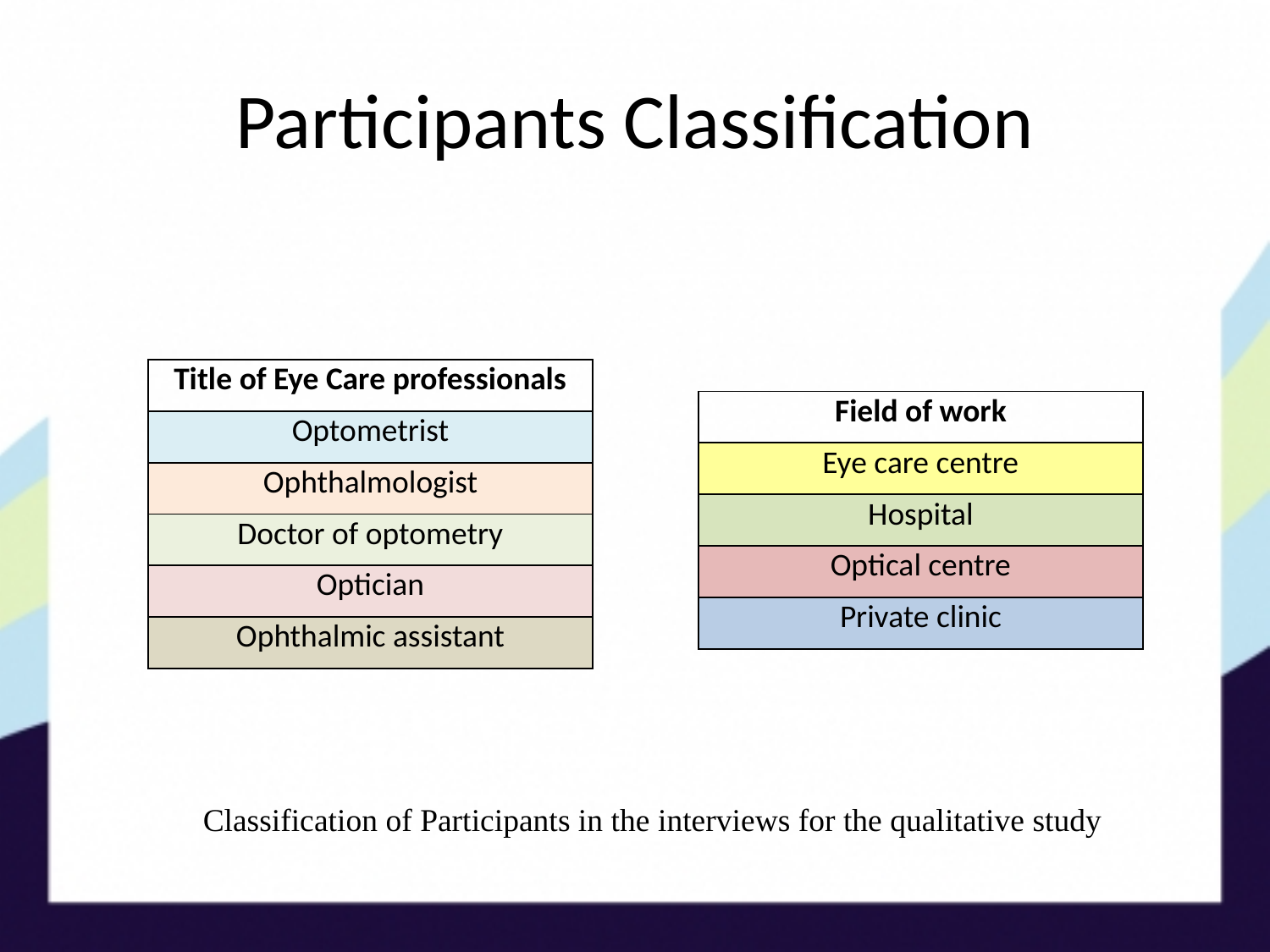

# Participants Classification
| Title of Eye Care professionals |
| --- |
| Optometrist |
| Ophthalmologist |
| Doctor of optometry |
| Optician |
| Ophthalmic assistant |
| Field of work |
| --- |
| Eye care centre |
| Hospital |
| Optical centre |
| Private clinic |
Classification of Participants in the interviews for the qualitative study